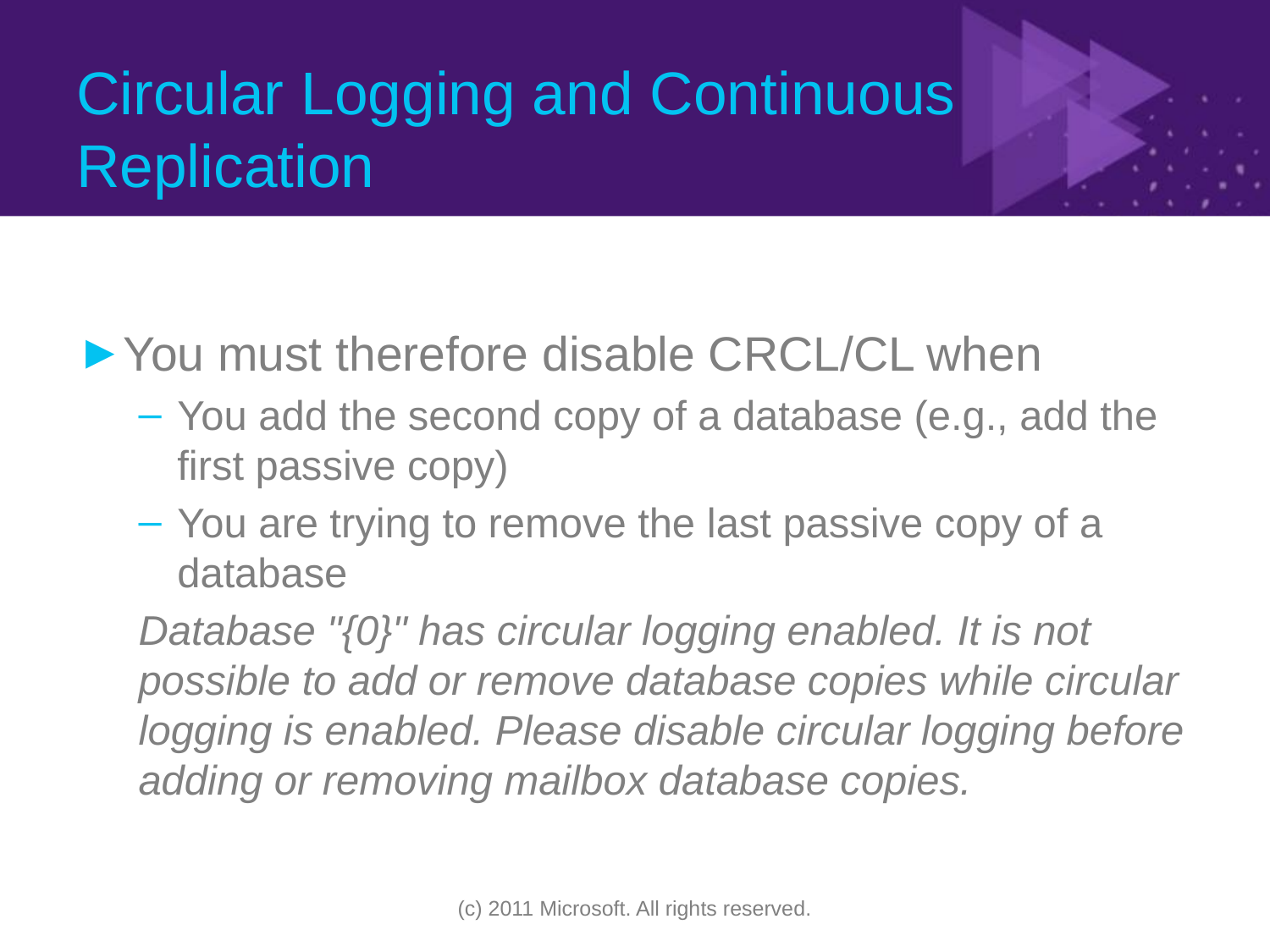

# Circular Logging and Continuous Replication
You must therefore disable CRCL/CL when
You add the second copy of a database (e.g., add the first passive copy)
You are trying to remove the last passive copy of a database
Database "{0}" has circular logging enabled. It is not possible to add or remove database copies while circular logging is enabled. Please disable circular logging before adding or removing mailbox database copies.
(c) 2011 Microsoft. All rights reserved.